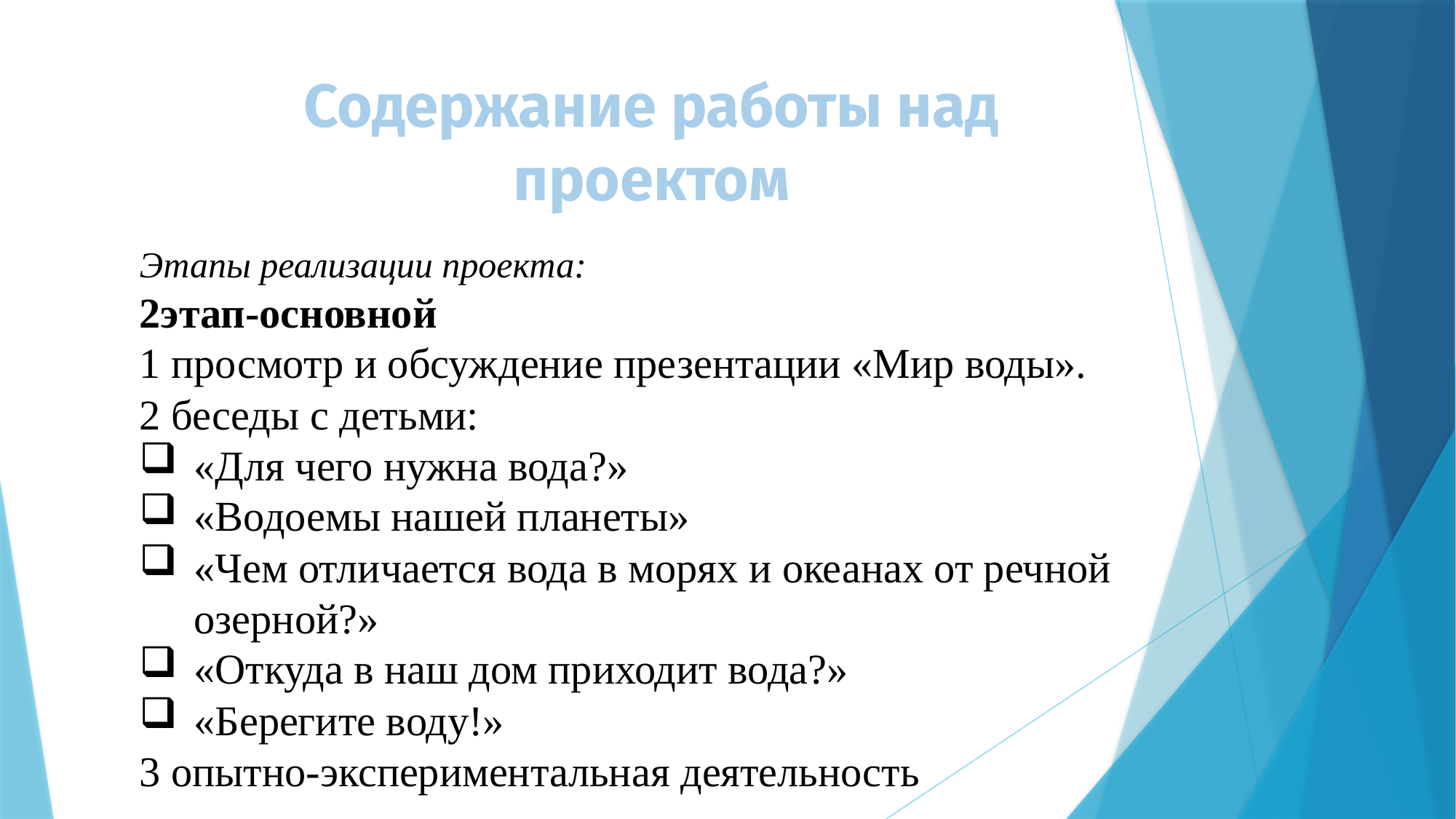

Этапы реализации проекта:
2этап-основной
1 просмотр и обсуждение презентации «Мир воды».
2 беседы с детьми:
«Для чего нужна вода?»
«Водоемы нашей планеты»
«Чем отличается вода в морях и океанах от речной озерной?»
«Откуда в наш дом приходит вода?»
«Берегите воду!»
3 опытно-экспериментальная деятельность

Содержание работы над проектом